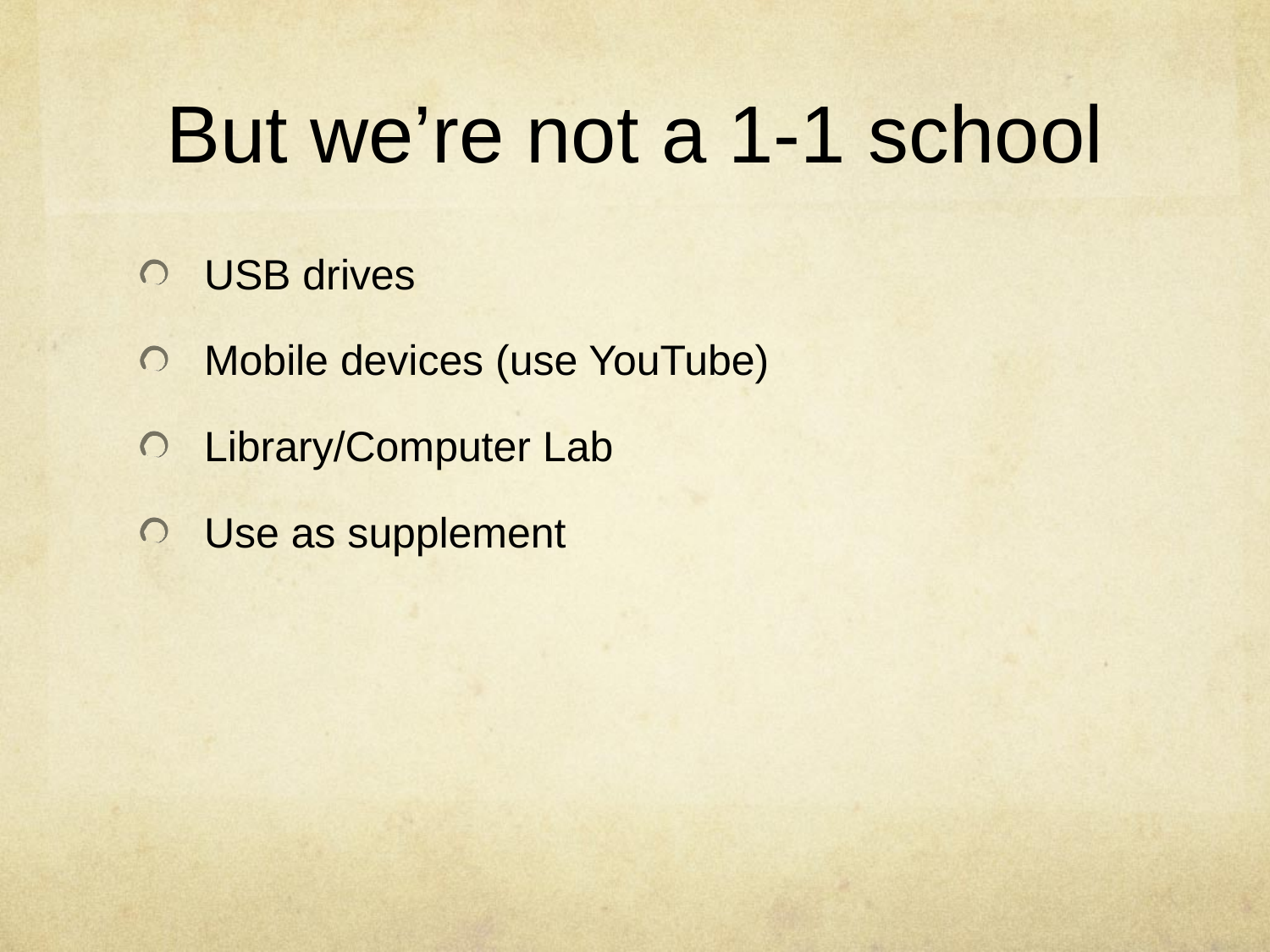

# But we’re not a 1-1 school
USB drives
Mobile devices (use YouTube)
Library/Computer Lab
Use as supplement